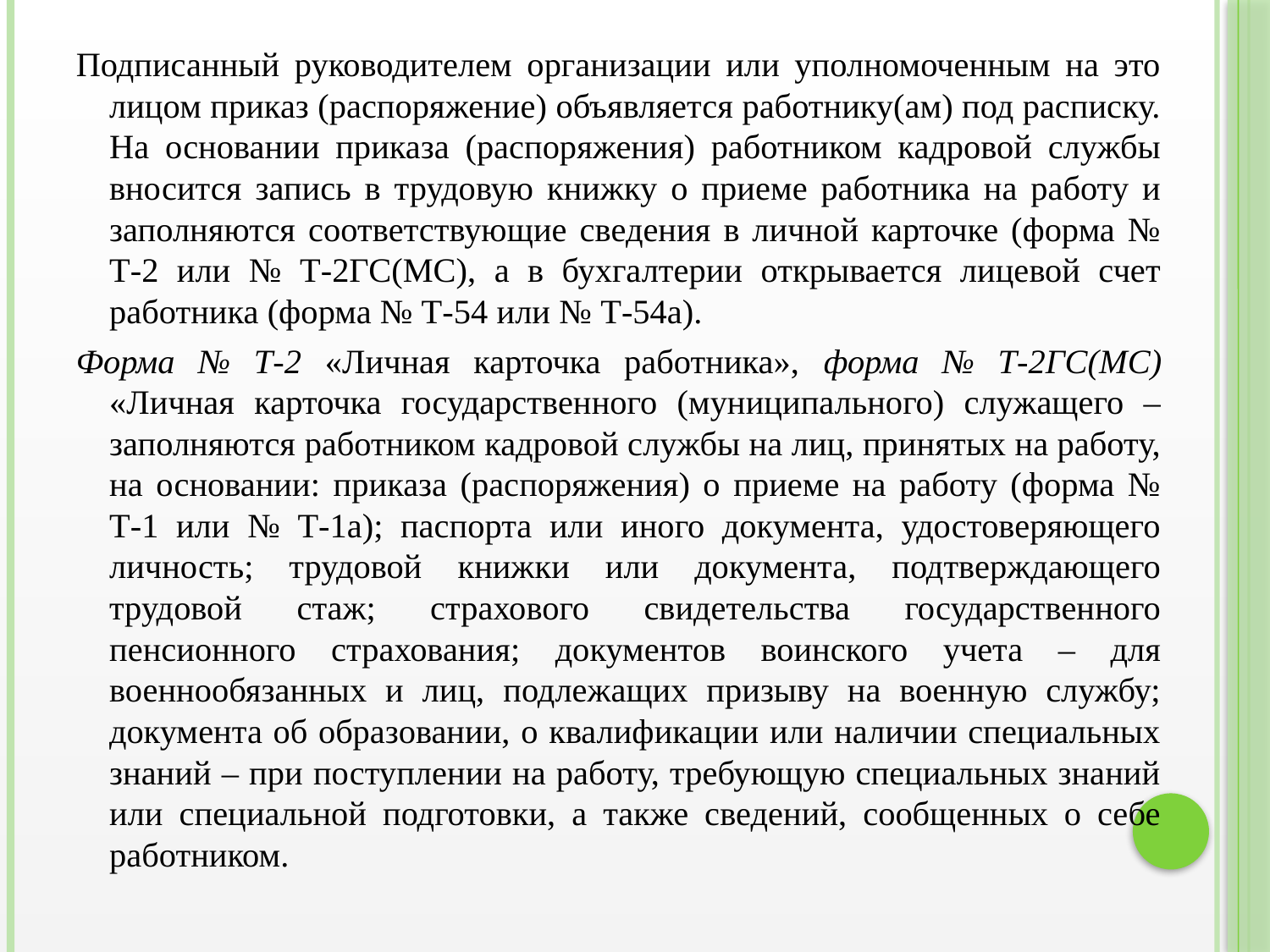

Подписанный руководителем организации или уполномоченным на это лицом приказ (распоряжение) объявляется работнику(ам) под расписку. На основании приказа (распоряжения) работником кадровой службы вносится запись в трудовую книжку о приеме работника на работу и заполняются соответствующие сведения в личной карточке (форма № Т-2 или № Т-2ГС(МС), а в бухгалтерии открывается лицевой счет работника (форма № Т-54 или № Т-54а).
Форма № Т-2 «Личная карточка работника», форма № Т-2ГС(МС) «Личная карточка государственного (муниципального) служащего – заполняются работником кадровой службы на лиц, принятых на работу, на основании: приказа (распоряжения) о приеме на работу (форма № Т-1 или № Т-1a); паспорта или иного документа, удостоверяющего личность; трудовой книжки или документа, подтверждающего трудовой стаж; страхового свидетельства государственного пенсионного страхования; документов воинского учета – для военнообязанных и лиц, подлежащих призыву на военную службу; документа об образовании, о квалификации или наличии специальных знаний – при поступлении на работу, требующую специальных знаний или специальной подготовки, а также сведений, сообщенных о себе работником.